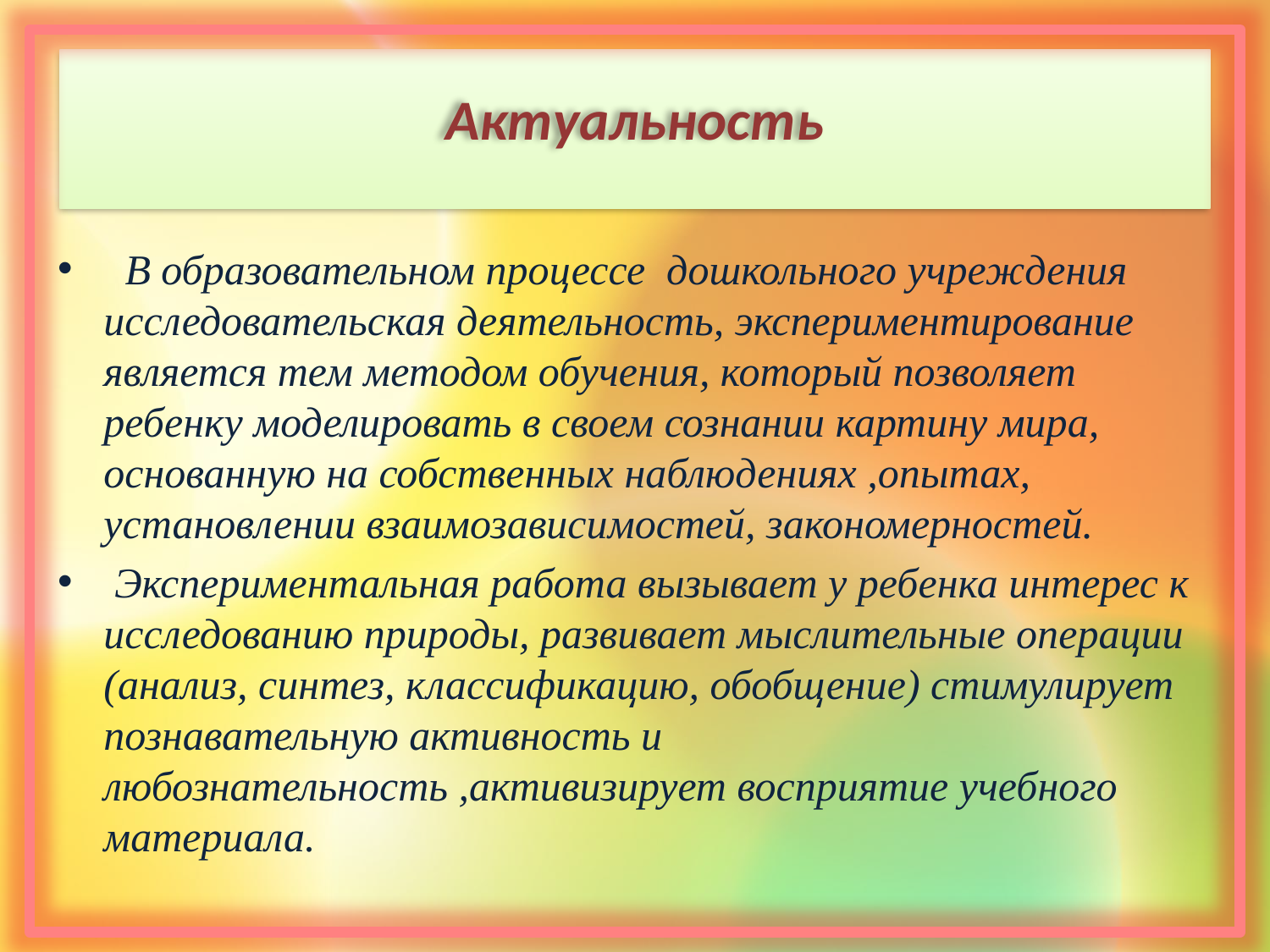

# Актуальность
  В образовательном процессе  дошкольного учреждения исследовательская деятельность, экспериментирование  является тем методом обучения, который позволяет ребенку моделировать в своем сознании картину мира, основанную на собственных наблюдениях ,опытах, установлении взаимозависимостей, закономерностей.
 Экспериментальная работа вызывает у ребенка интерес к исследованию природы, развивает мыслительные операции (анализ, синтез, классификацию, обобщение) стимулирует познавательную активность и любознательность ,активизирует восприятие учебного материала.